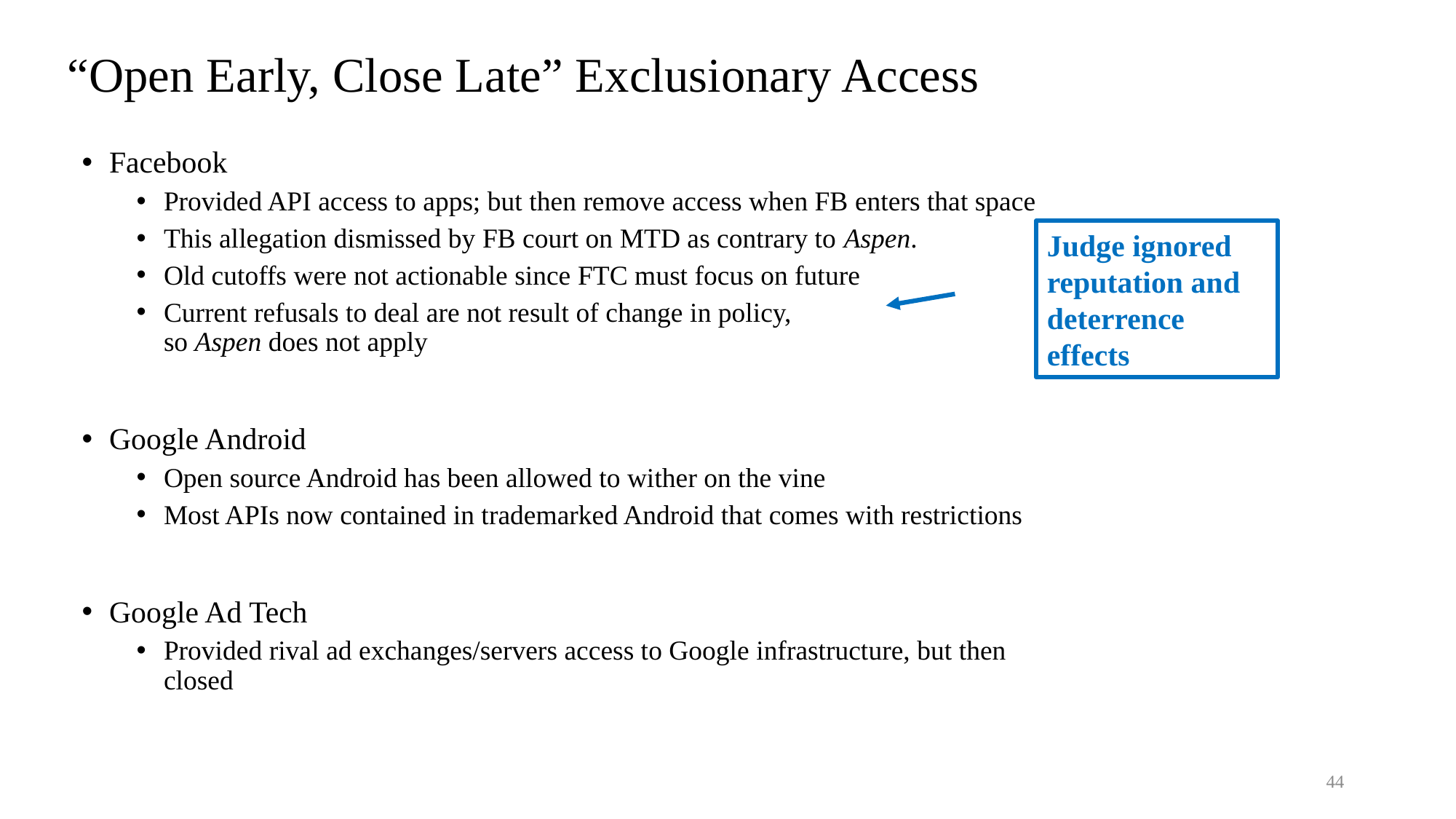

# “Open Early, Close Late” Exclusionary Access
Facebook
Provided API access to apps; but then remove access when FB enters that space
This allegation dismissed by FB court on MTD as contrary to Aspen.
Old cutoffs were not actionable since FTC must focus on future
Current refusals to deal are not result of change in policy,
so Aspen does not apply

Google Android
Open source Android has been allowed to wither on the vine
Most APIs now contained in trademarked Android that comes with restrictions

Google Ad Tech
Provided rival ad exchanges/servers access to Google infrastructure, but then closed
Judge ignored
reputation and
deterrence effects
44